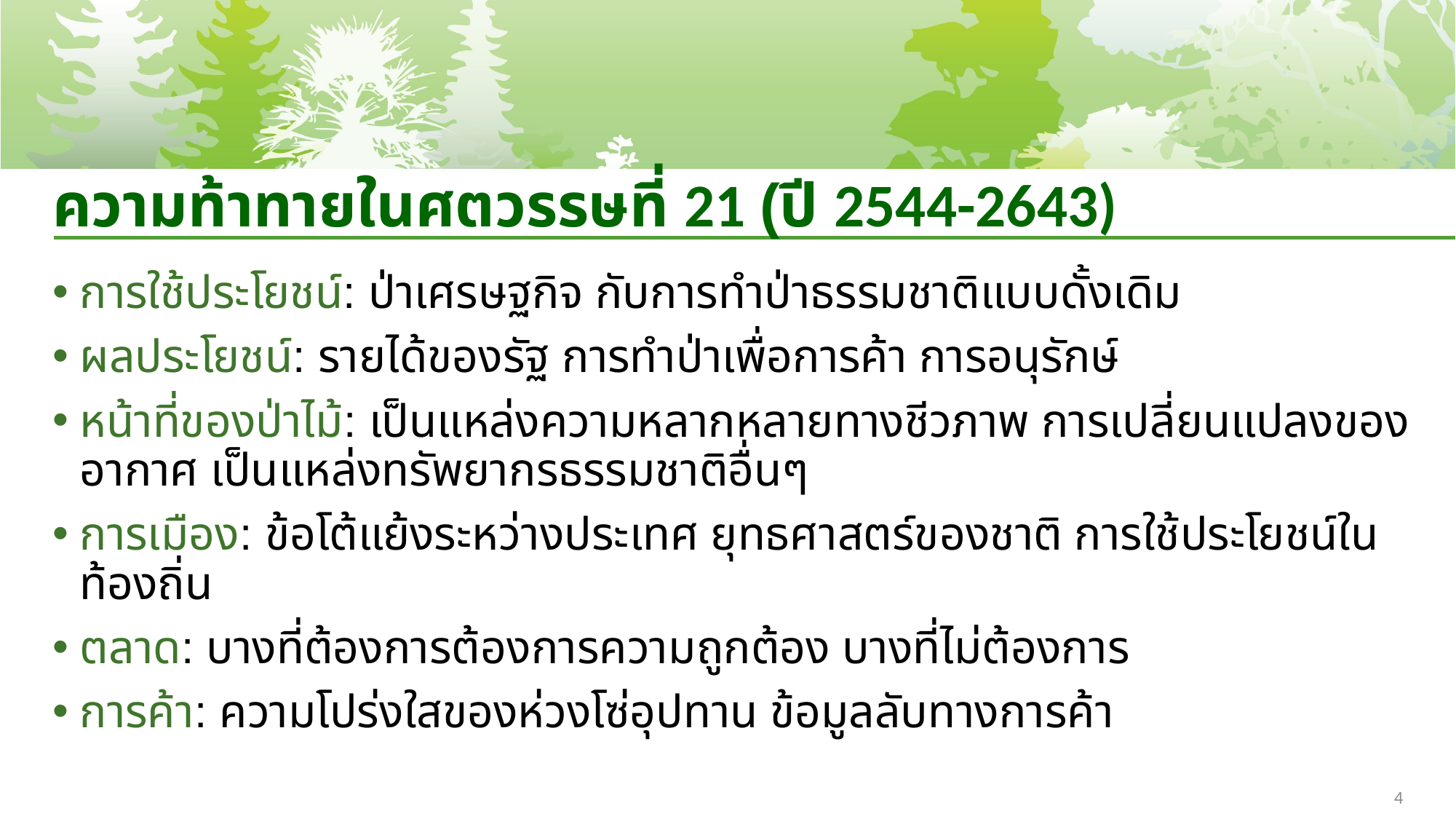

# ความท้าทายในศตวรรษที่ 21 (ปี 2544-2643)
การใช้ประโยชน์: ป่าเศรษฐกิจ กับการทำป่าธรรมชาติแบบดั้งเดิม
ผลประโยชน์: รายได้ของรัฐ การทำป่าเพื่อการค้า การอนุรักษ์
หน้าที่ของป่าไม้: เป็นแหล่งความหลากหลายทางชีวภาพ การเปลี่ยนแปลงของอากาศ เป็นแหล่งทรัพยากรธรรมชาติอื่นๆ
การเมือง: ข้อโต้แย้งระหว่างประเทศ ยุทธศาสตร์ของชาติ การใช้ประโยชน์ในท้องถิ่น
ตลาด: บางที่ต้องการต้องการความถูกต้อง บางที่ไม่ต้องการ
การค้า: ความโปร่งใสของห่วงโซ่อุปทาน ข้อมูลลับทางการค้า
4